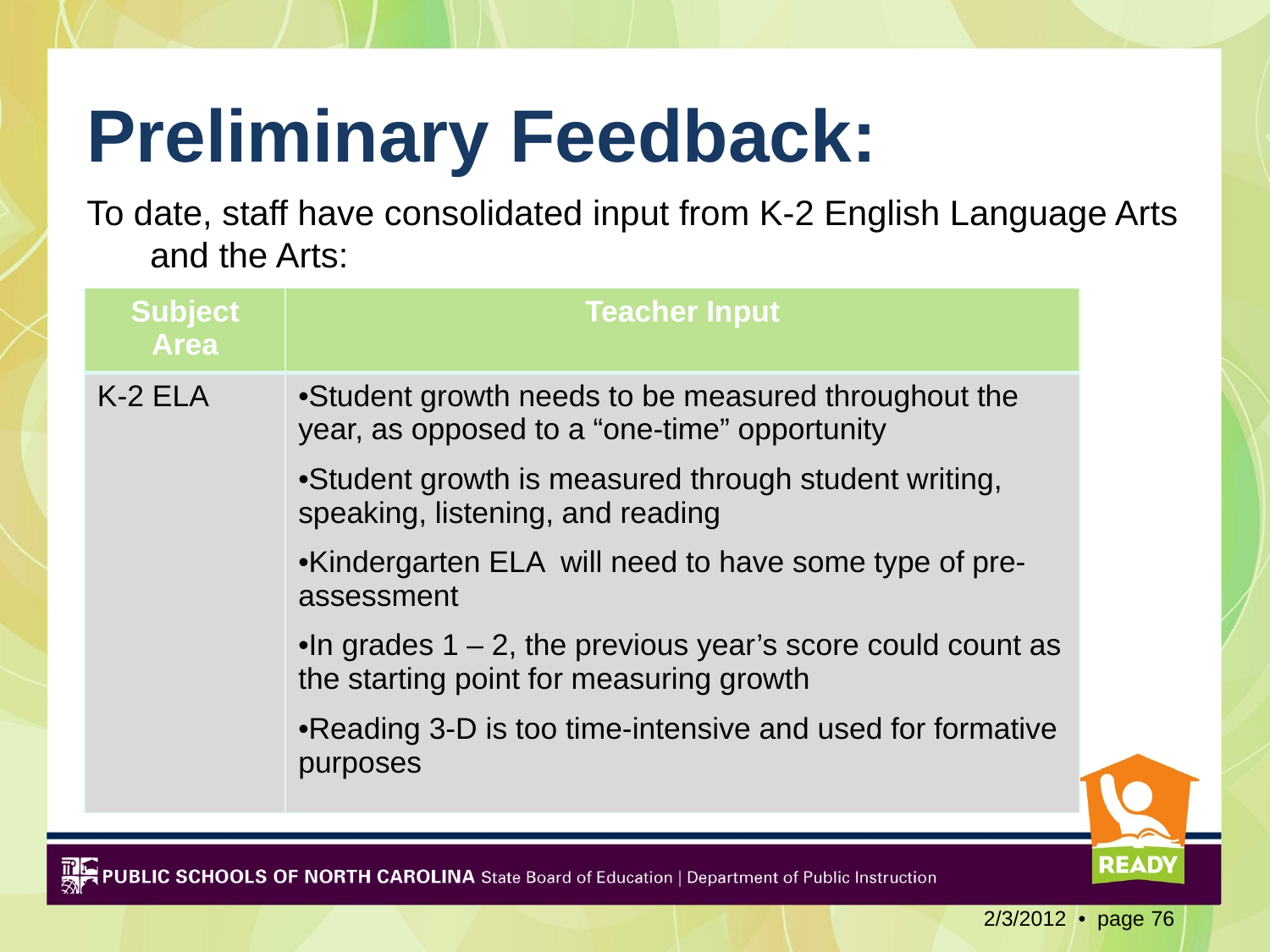

# Preliminary Feedback:
To date, staff have consolidated input from K-2 English Language Arts and the Arts:

| Subject Area | Teacher Input |
| --- | --- |
| K-2 ELA | Student growth needs to be measured throughout the year, as opposed to a “one-time” opportunity Student growth is measured through student writing, speaking, listening, and reading Kindergarten ELA will need to have some type of pre-assessment In grades 1 – 2, the previous year’s score could count as the starting point for measuring growth Reading 3-D is too time-intensive and used for formative purposes |
2/3/2012  •  page 76